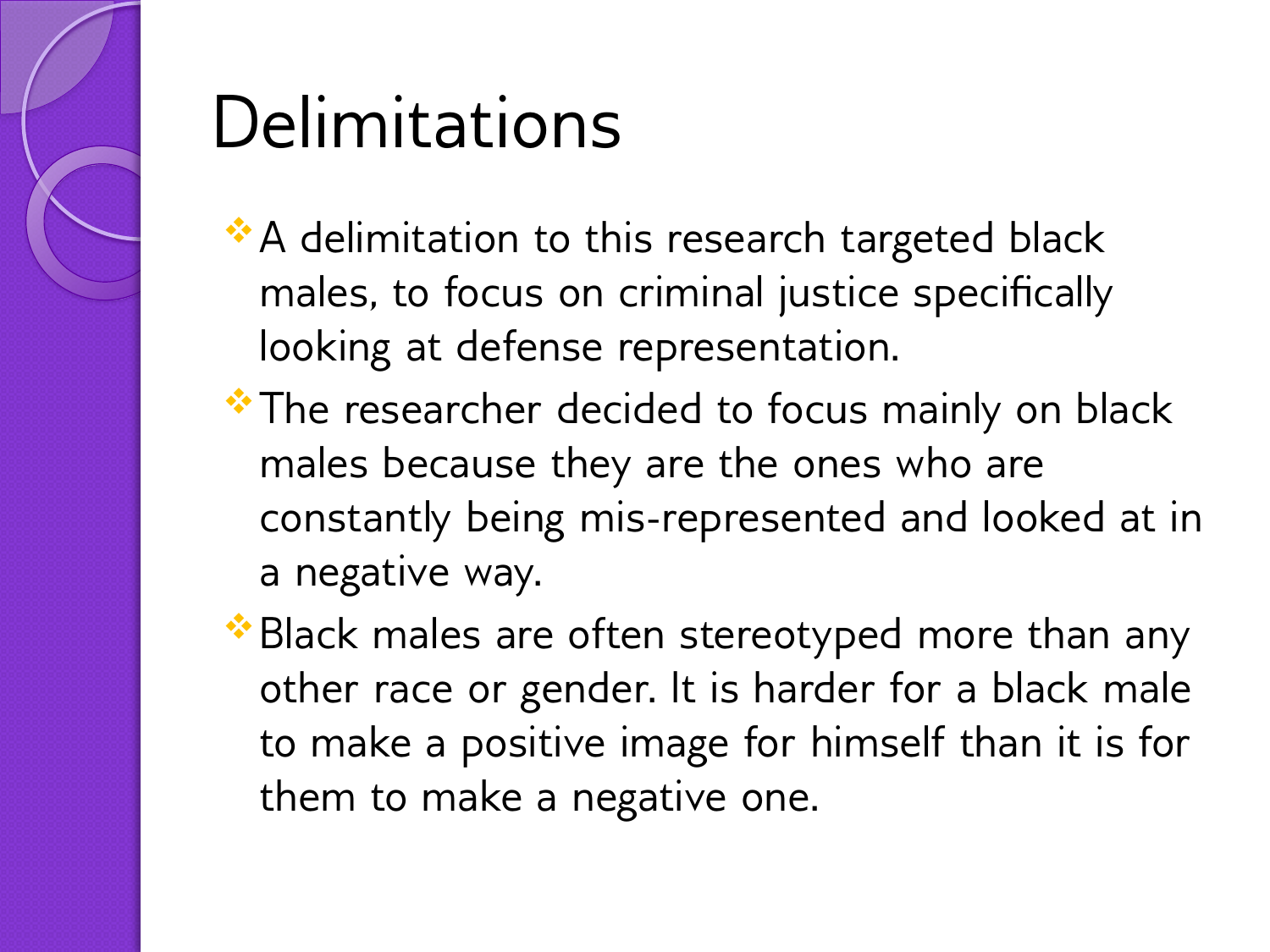

# Delimitations
A delimitation to this research targeted black males, to focus on criminal justice specifically looking at defense representation.
The researcher decided to focus mainly on black males because they are the ones who are constantly being mis-represented and looked at in a negative way.
Black males are often stereotyped more than any other race or gender. It is harder for a black male to make a positive image for himself than it is for them to make a negative one.